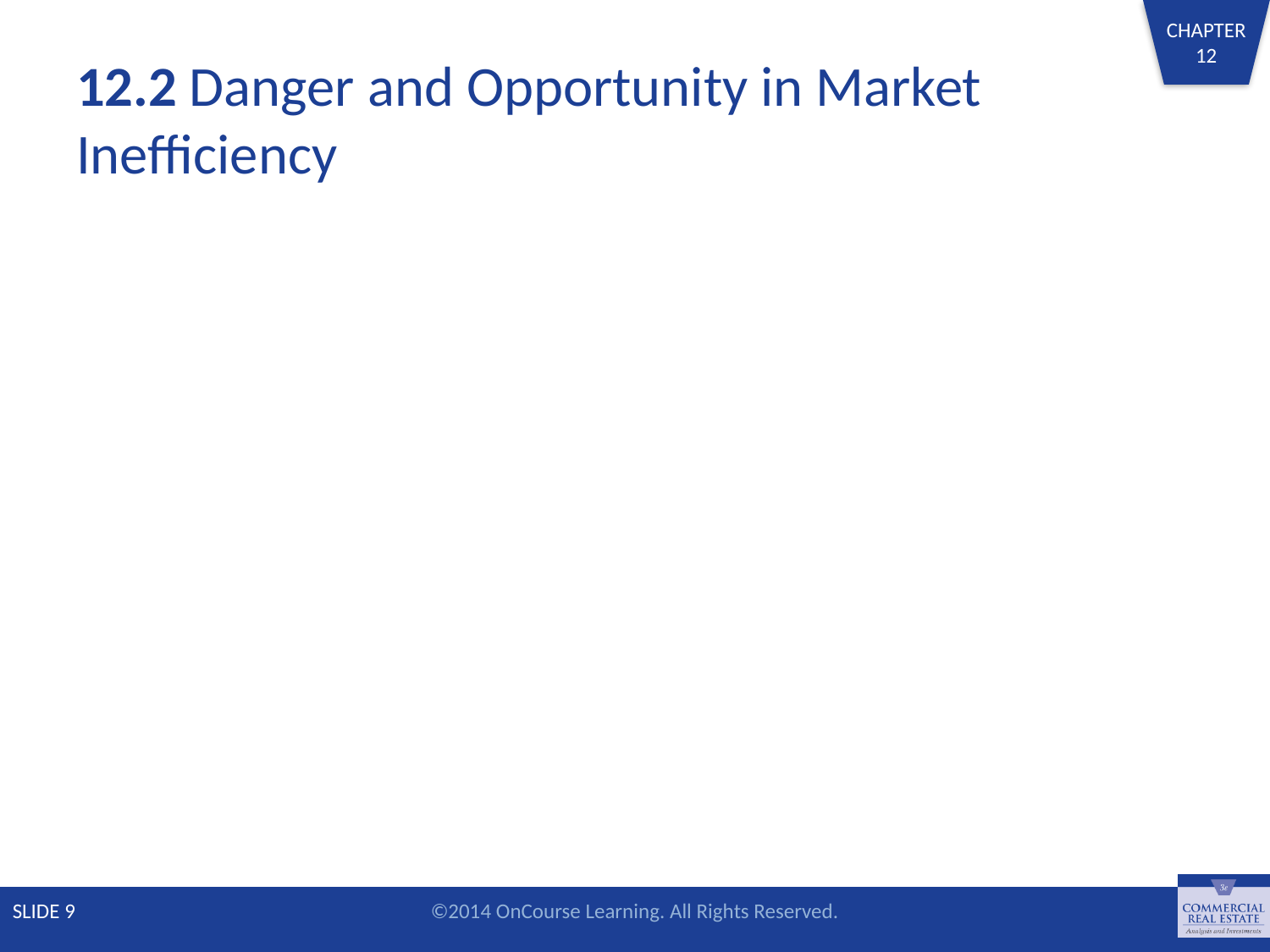

# 12.2 Danger and Opportunity in Market Inefficiency

SLIDE 9